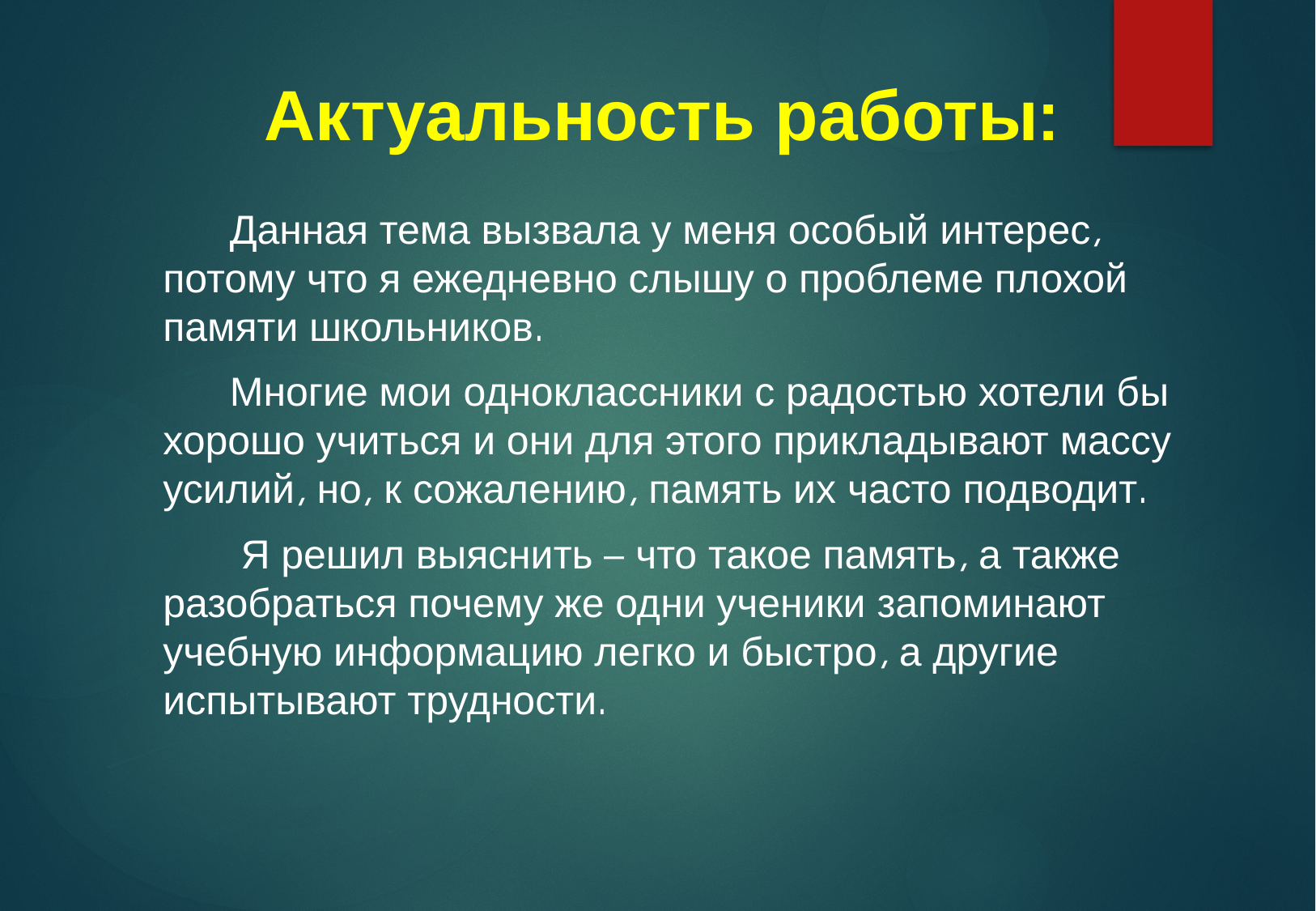

# Актуальность работы:
      Данная тема вызвала у меня особый интерес, потому что я ежедневно слышу о проблеме плохой памяти школьников.
      Многие мои одноклассники с радостью хотели бы хорошо учиться и они для этого прикладывают массу усилий, но, к сожалению, память их часто подводит.
       Я решил выяснить – что такое память, а также разобраться почему же одни ученики запоминают учебную информацию легко и быстро, а другие испытывают трудности.